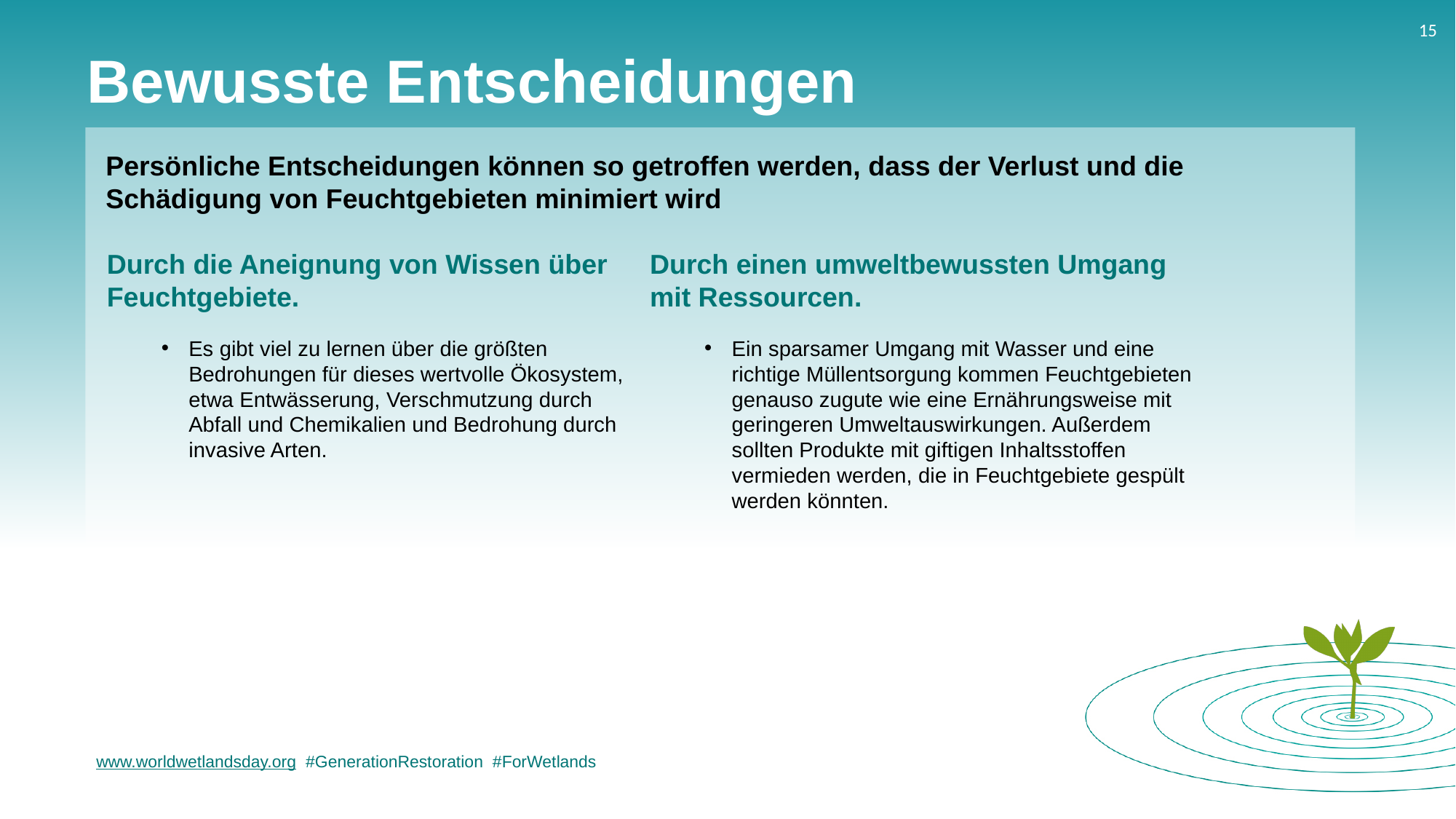

# Bewusste Entscheidungen
Persönliche Entscheidungen können so getroffen werden, dass der Verlust und die Schädigung von Feuchtgebieten minimiert wird
Durch die Aneignung von Wissen über Feuchtgebiete.
Es gibt viel zu lernen über die größten Bedrohungen für dieses wertvolle Ökosystem, etwa Entwässerung, Verschmutzung durch Abfall und Chemikalien und Bedrohung durch invasive Arten.

Durch einen umweltbewussten Umgang mit Ressourcen.
Ein sparsamer Umgang mit Wasser und eine richtige Müllentsorgung kommen Feuchtgebieten genauso zugute wie eine Ernährungsweise mit geringeren Umweltauswirkungen. Außerdem sollten Produkte mit giftigen Inhaltsstoffen vermieden werden, die in Feuchtgebiete gespült werden könnten.